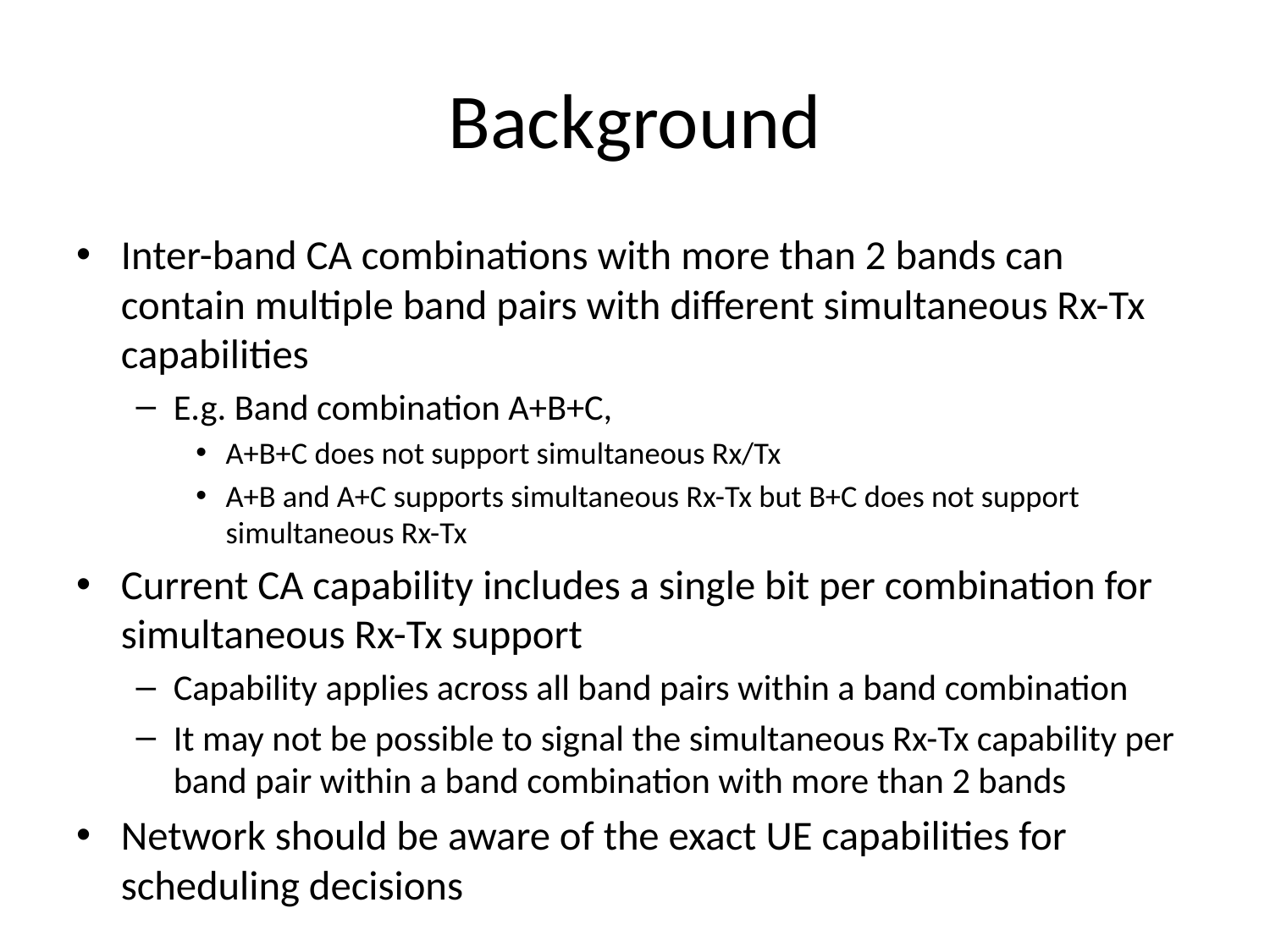

# Background
Inter-band CA combinations with more than 2 bands can contain multiple band pairs with different simultaneous Rx-Tx capabilities
E.g. Band combination A+B+C,
A+B+C does not support simultaneous Rx/Tx
A+B and A+C supports simultaneous Rx-Tx but B+C does not support simultaneous Rx-Tx
Current CA capability includes a single bit per combination for simultaneous Rx-Tx support
Capability applies across all band pairs within a band combination
It may not be possible to signal the simultaneous Rx-Tx capability per band pair within a band combination with more than 2 bands
Network should be aware of the exact UE capabilities for scheduling decisions